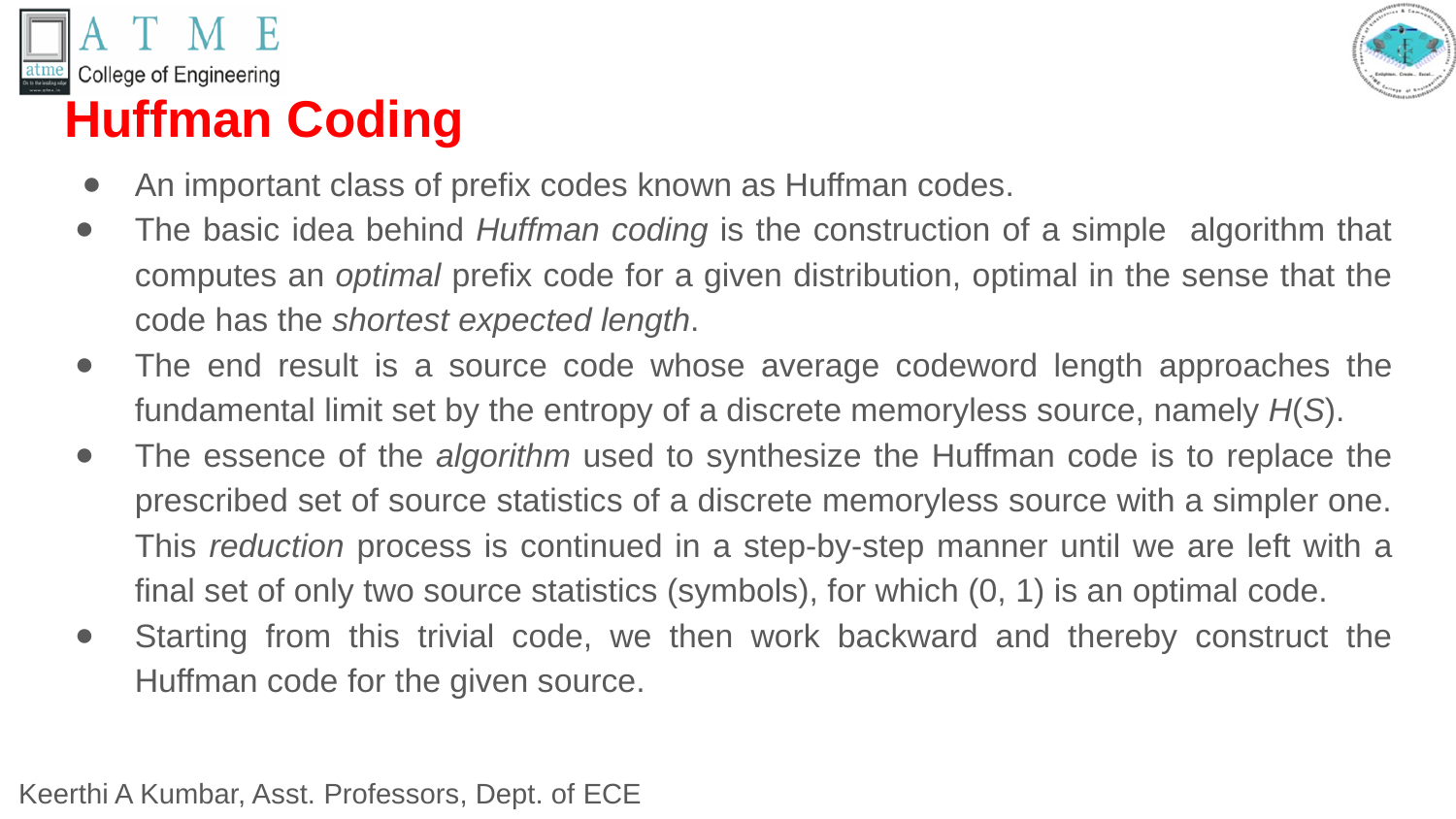

# Huffman Coding
An important class of prefix codes known as Huffman codes.
The basic idea behind Huffman coding is the construction of a simple  algorithm that computes an optimal prefix code for a given distribution, optimal in the sense that the code has the shortest expected length.
The end result is a source code whose average codeword length approaches the fundamental limit set by the entropy of a discrete memoryless source, namely H(S).
The essence of the algorithm used to synthesize the Huffman code is to replace the prescribed set of source statistics of a discrete memoryless source with a simpler one. This reduction process is continued in a step-by-step manner until we are left with a final set of only two source statistics (symbols), for which (0, 1) is an optimal code.
Starting from this trivial code, we then work backward and thereby construct the Huffman code for the given source.